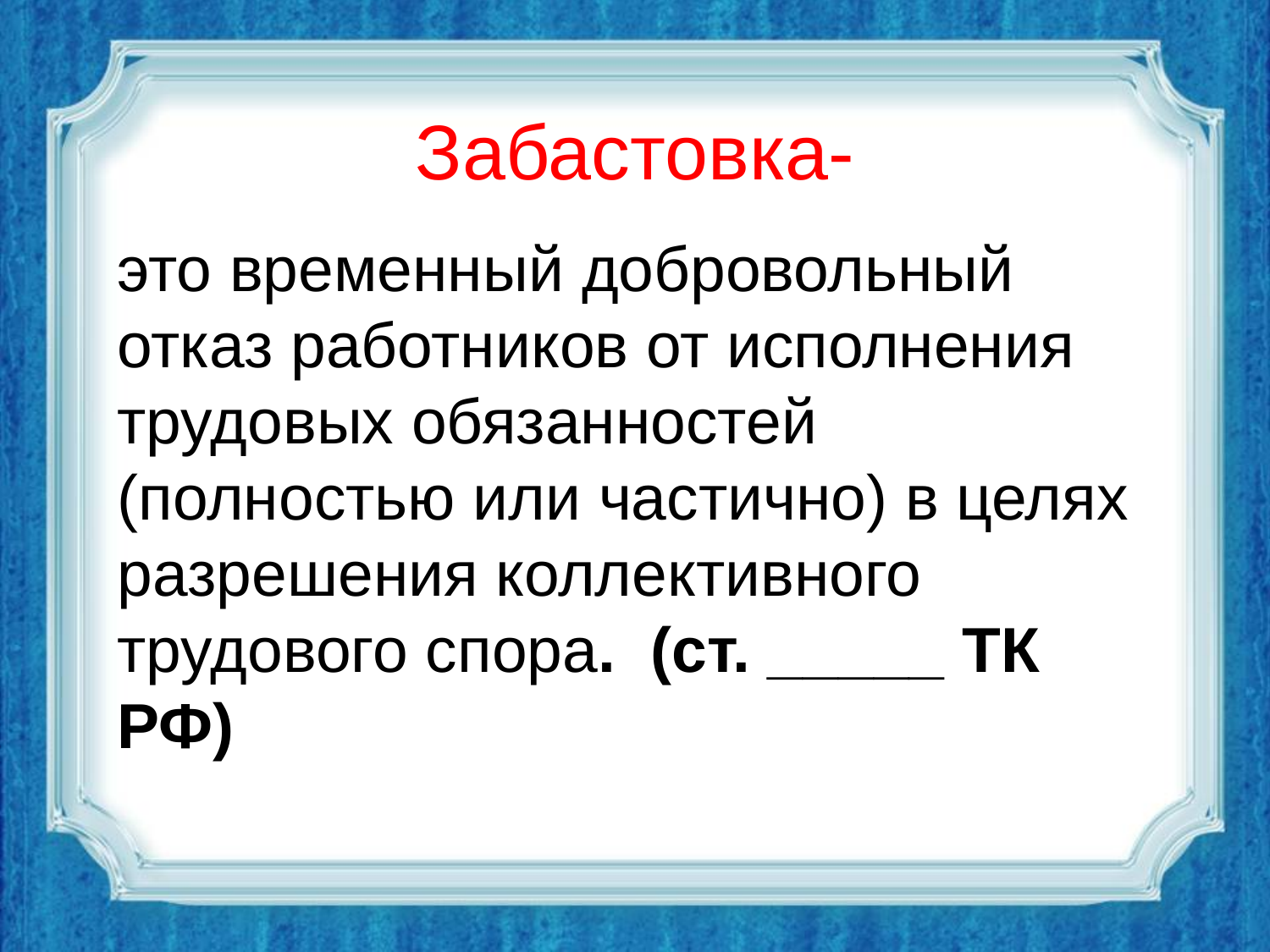

# Забастовка-
это временный добровольный отказ работников от исполнения трудовых обязанностей (полностью или частично) в целях разрешения коллективного трудового спора.  (ст. _____ ТК РФ)